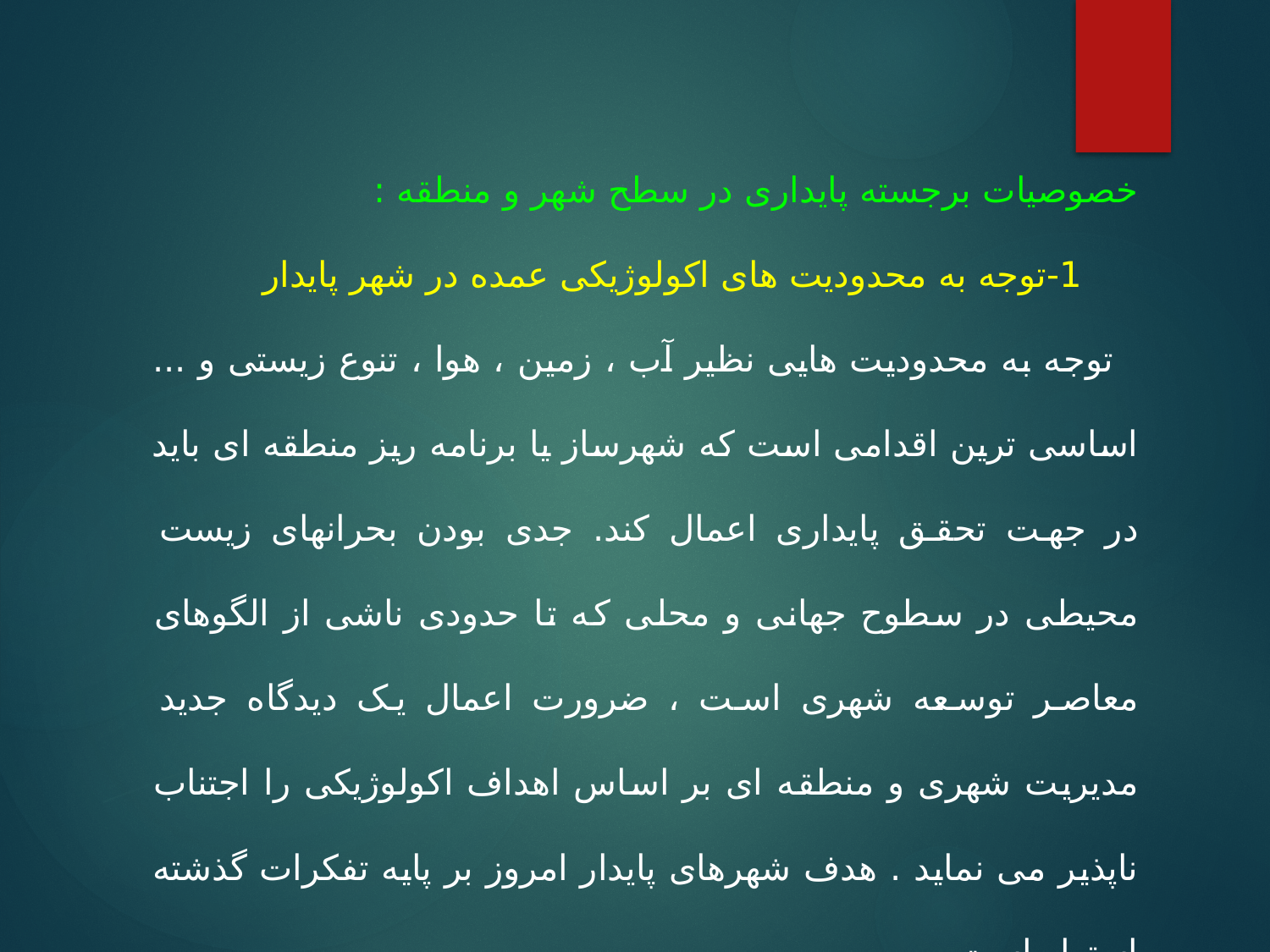

خصوصیات برجسته پایداری در سطح شهر و منطقه :
     1-توجه به محدودیت های اکولوژیکی عمده در شهر پایدار
  توجه به محدودیت هایی نظیر آب ، زمین ، هوا ، تنوع زیستی و ... اساسی ترین اقدامی است که شهرساز یا برنامه ریز منطقه ای باید در جهت تحقق پایداری اعمال کند. جدی بودن بحرانهای زیست محیطی در سطوح جهانی و محلی که تا حدودی ناشی از الگوهای معاصر توسعه شهری است ، ضرورت اعمال یک دیدگاه جدید مدیریت شهری و منطقه ای بر اساس اهداف اکولوژیکی را اجتناب ناپذیر می نماید . هدف شهرهای پایدار امروز بر پایه تفکرات گذشته استوار است .